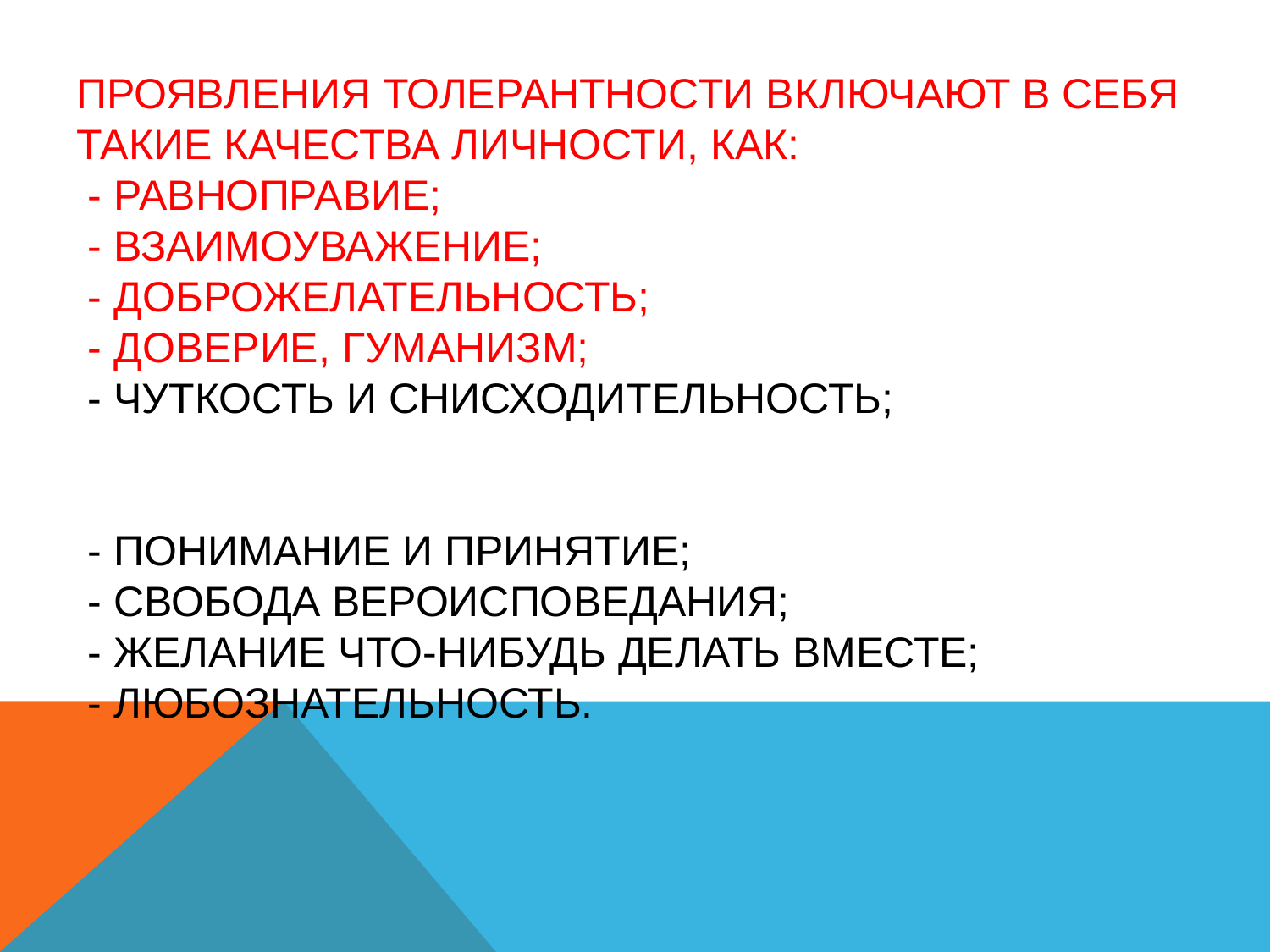

# Проявления толерантности включают в себя такие качества личности, как: - равноправие; - взаимоуважение; - доброжелательность; - доверие, гуманизм; - чуткость и снисходительность; - понимание и принятие; - свобода вероисповедания; - желание что-нибудь делать вместе; - любознательность.